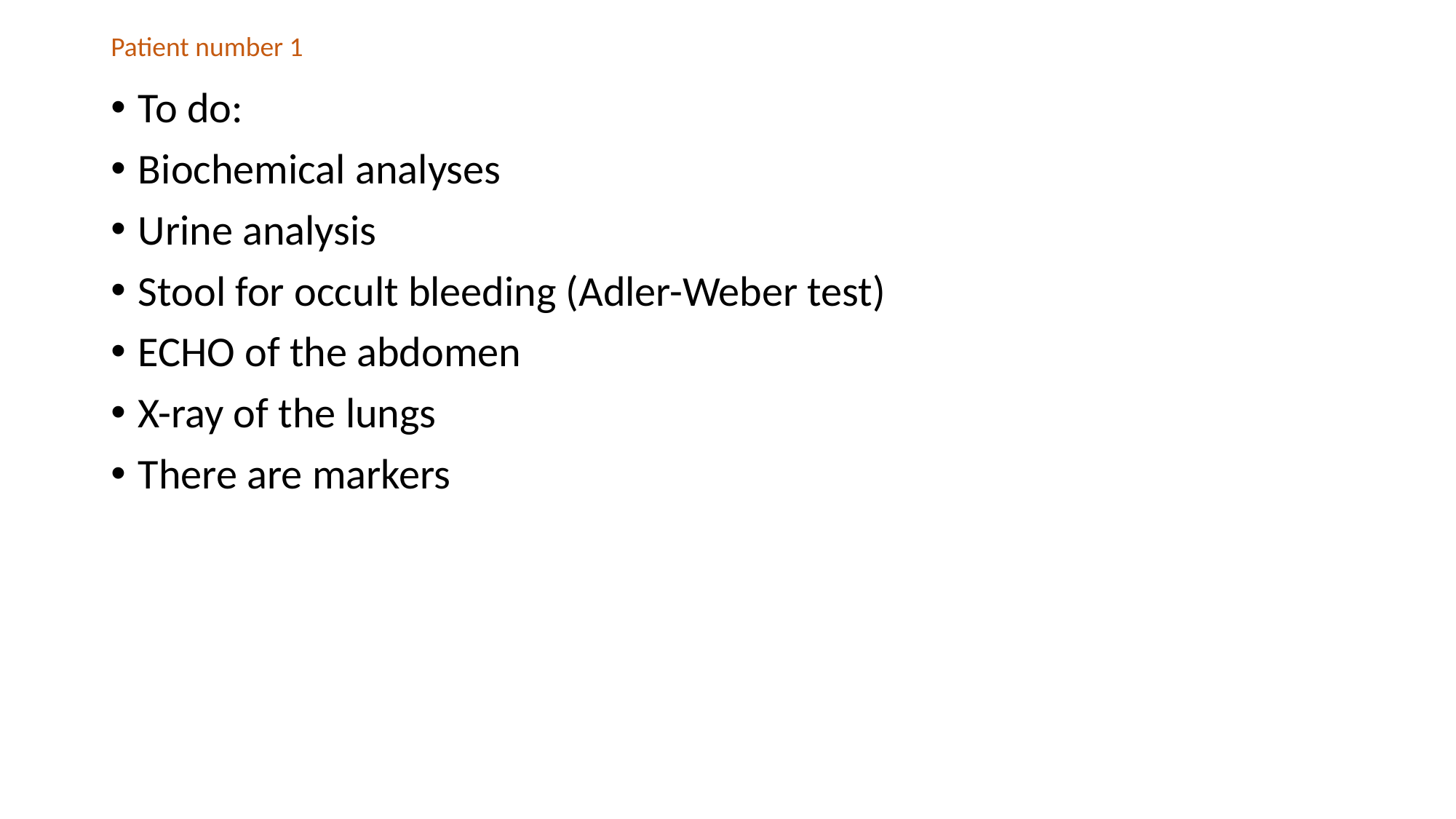

# Patient number 1
To do:
Biochemical analyses
Urine analysis
Stool for occult bleeding (Adler-Weber test)
ECHO of the abdomen
X-ray of the lungs
There are markers